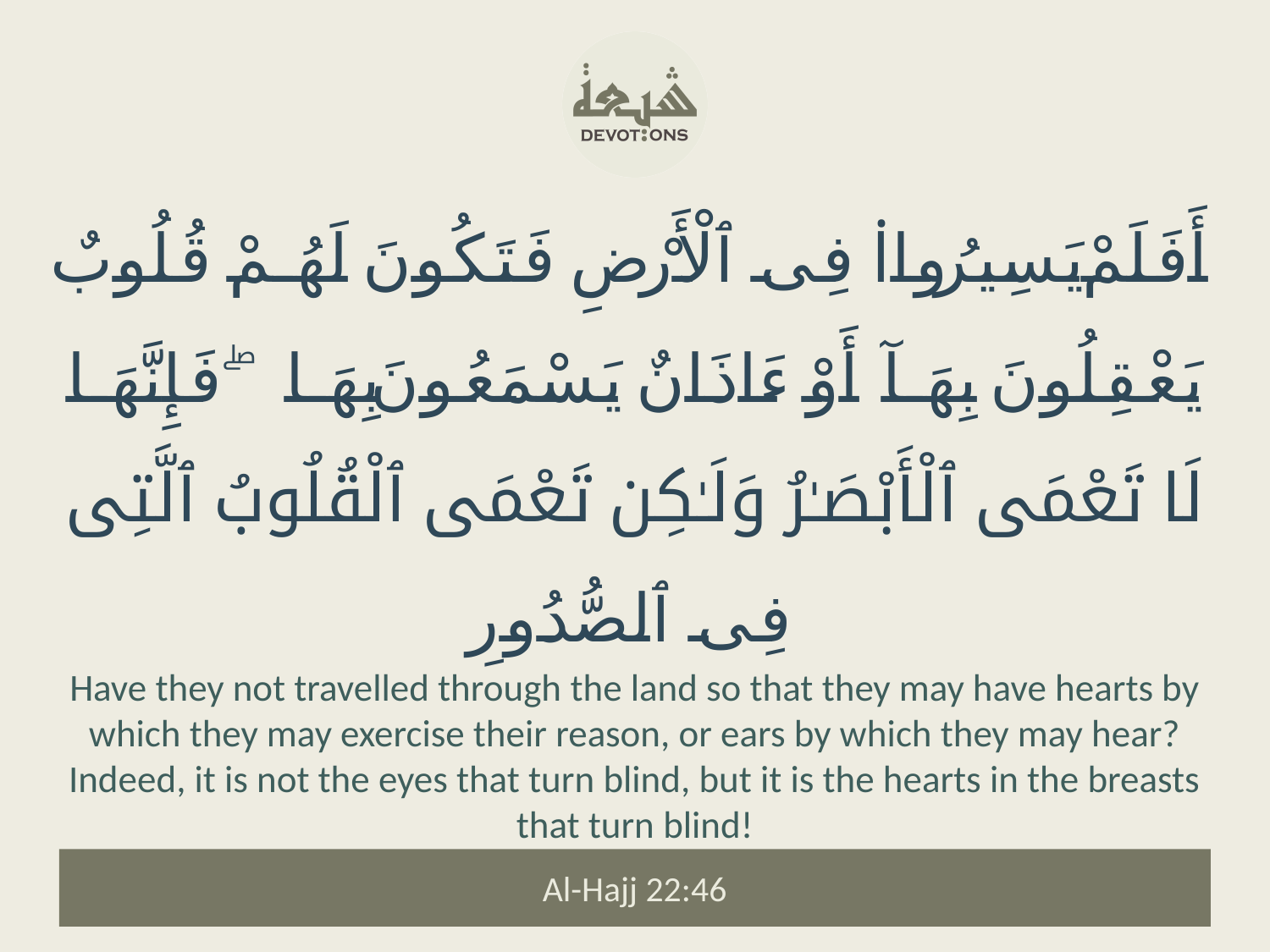

أَفَلَمْ يَسِيرُوا۟ فِى ٱلْأَرْضِ فَتَكُونَ لَهُمْ قُلُوبٌ يَعْقِلُونَ بِهَآ أَوْ ءَاذَانٌ يَسْمَعُونَ بِهَا ۖ فَإِنَّهَا لَا تَعْمَى ٱلْأَبْصَـٰرُ وَلَـٰكِن تَعْمَى ٱلْقُلُوبُ ٱلَّتِى فِى ٱلصُّدُورِ
Have they not travelled through the land so that they may have hearts by which they may exercise their reason, or ears by which they may hear? Indeed, it is not the eyes that turn blind, but it is the hearts in the breasts that turn blind!
Al-Hajj 22:46